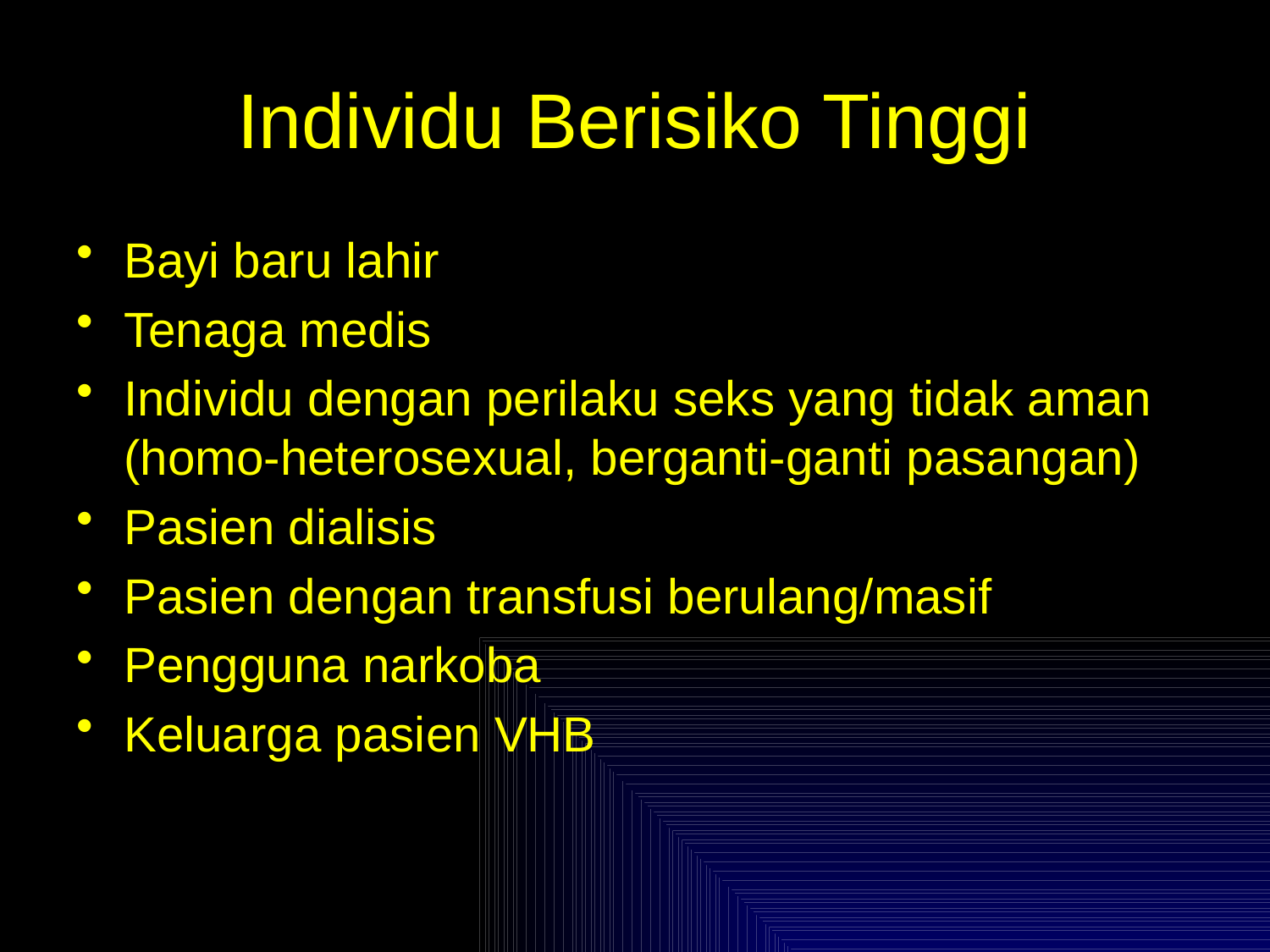

# Individu Berisiko Tinggi
Bayi baru lahir
Tenaga medis
Individu dengan perilaku seks yang tidak aman (homo-heterosexual, berganti-ganti pasangan)
Pasien dialisis
Pasien dengan transfusi berulang/masif
Pengguna narkoba
Keluarga pasien VHB